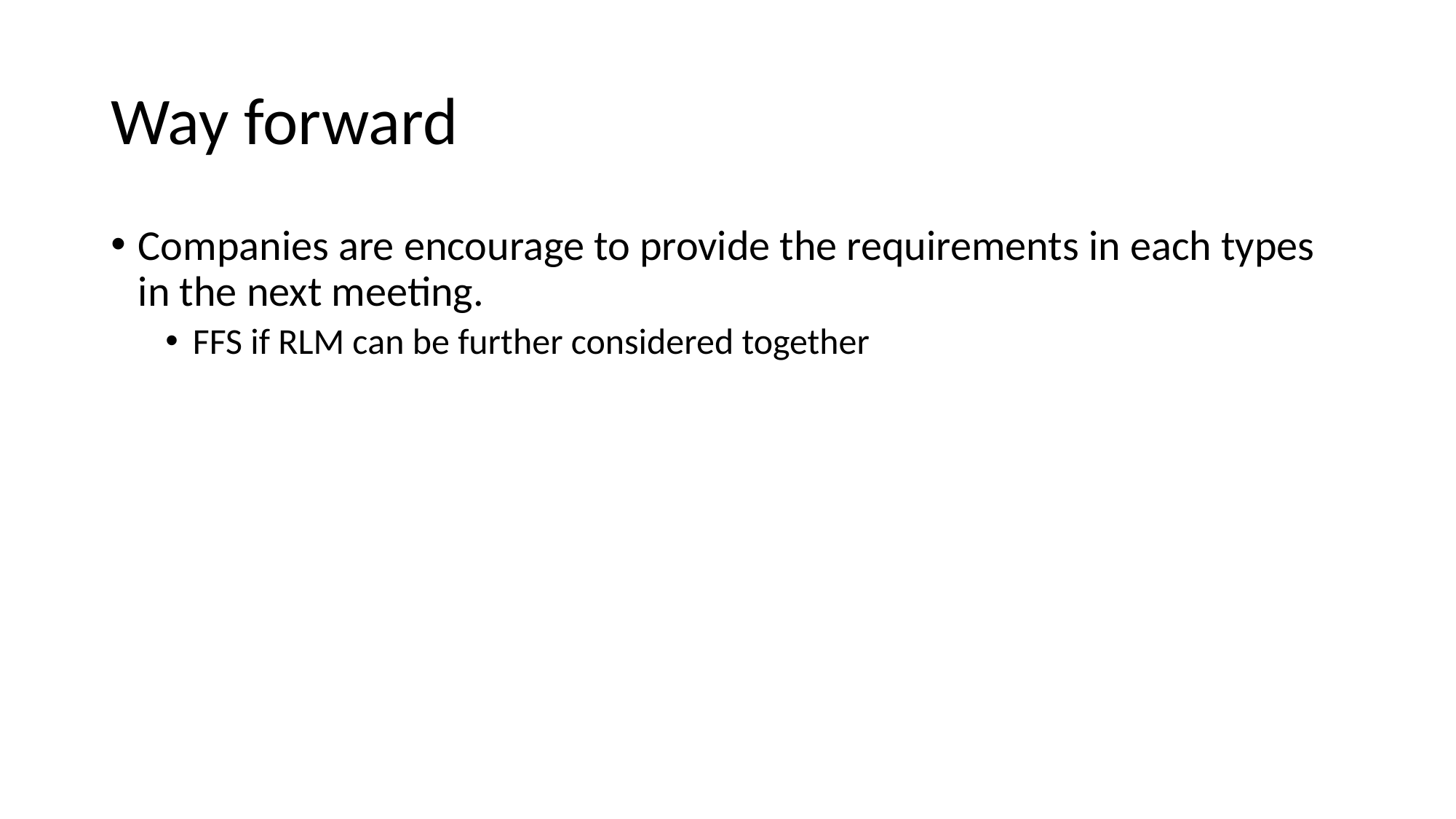

# Way forward
Companies are encourage to provide the requirements in each types in the next meeting.
FFS if RLM can be further considered together